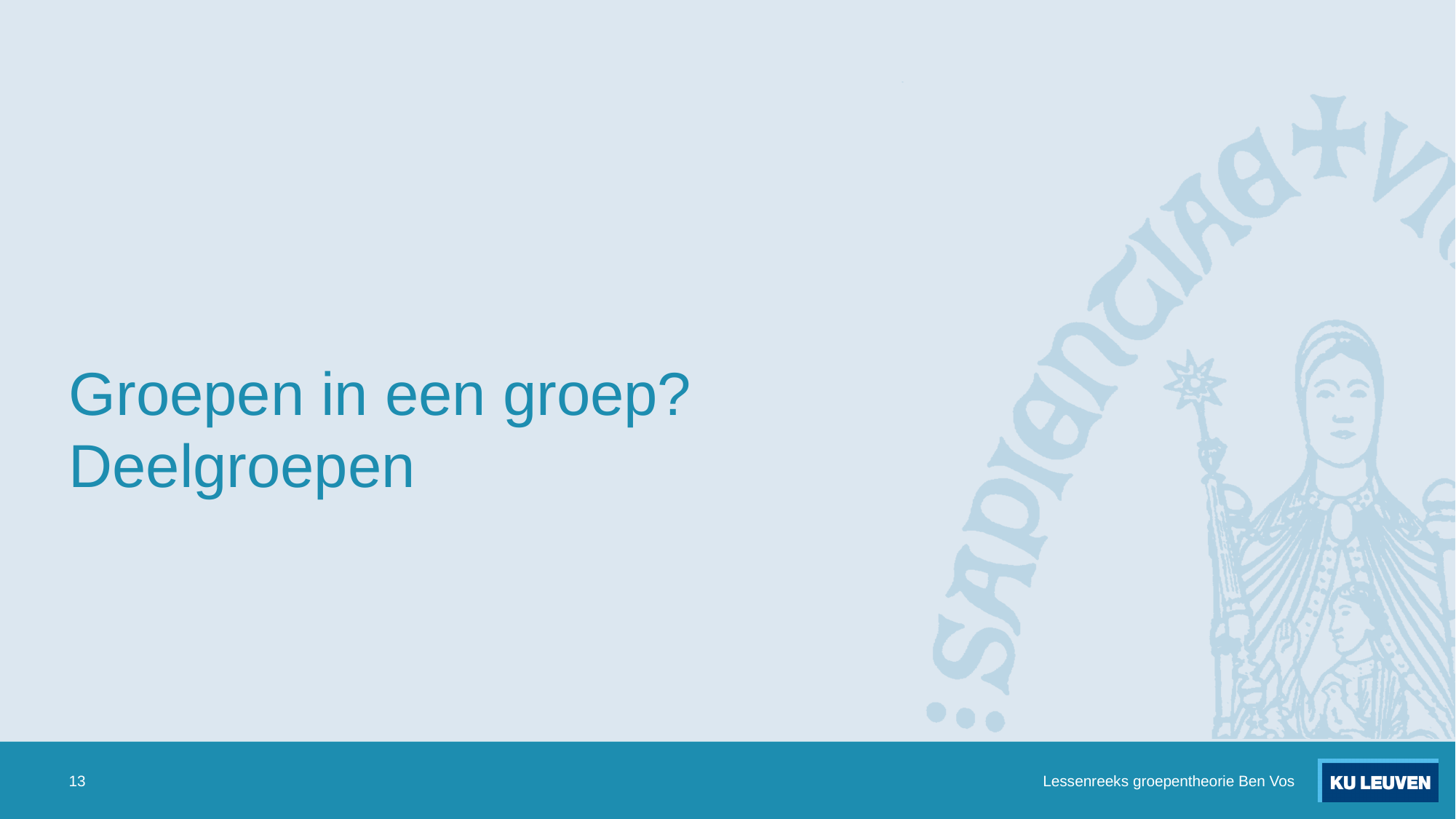

# Groepen in een groep? Deelgroepen

13
Lessenreeks groepentheorie Ben Vos